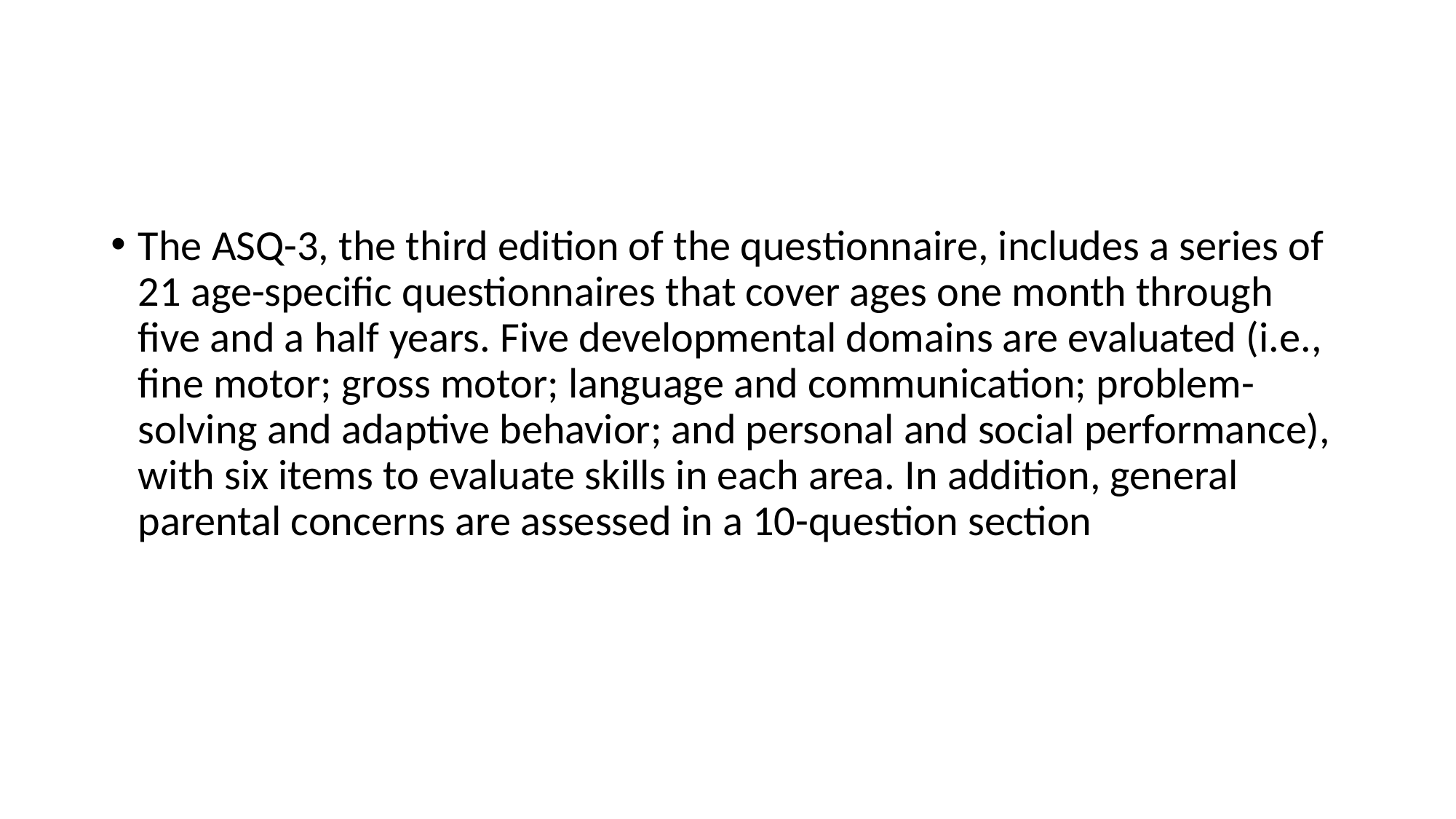

#
The ASQ-3, the third edition of the questionnaire, includes a series of 21 age-specific questionnaires that cover ages one month through five and a half years. Five developmental domains are evaluated (i.e., fine motor; gross motor; language and communication; problem-solving and adaptive behavior; and personal and social performance), with six items to evaluate skills in each area. In addition, general parental concerns are assessed in a 10-question section